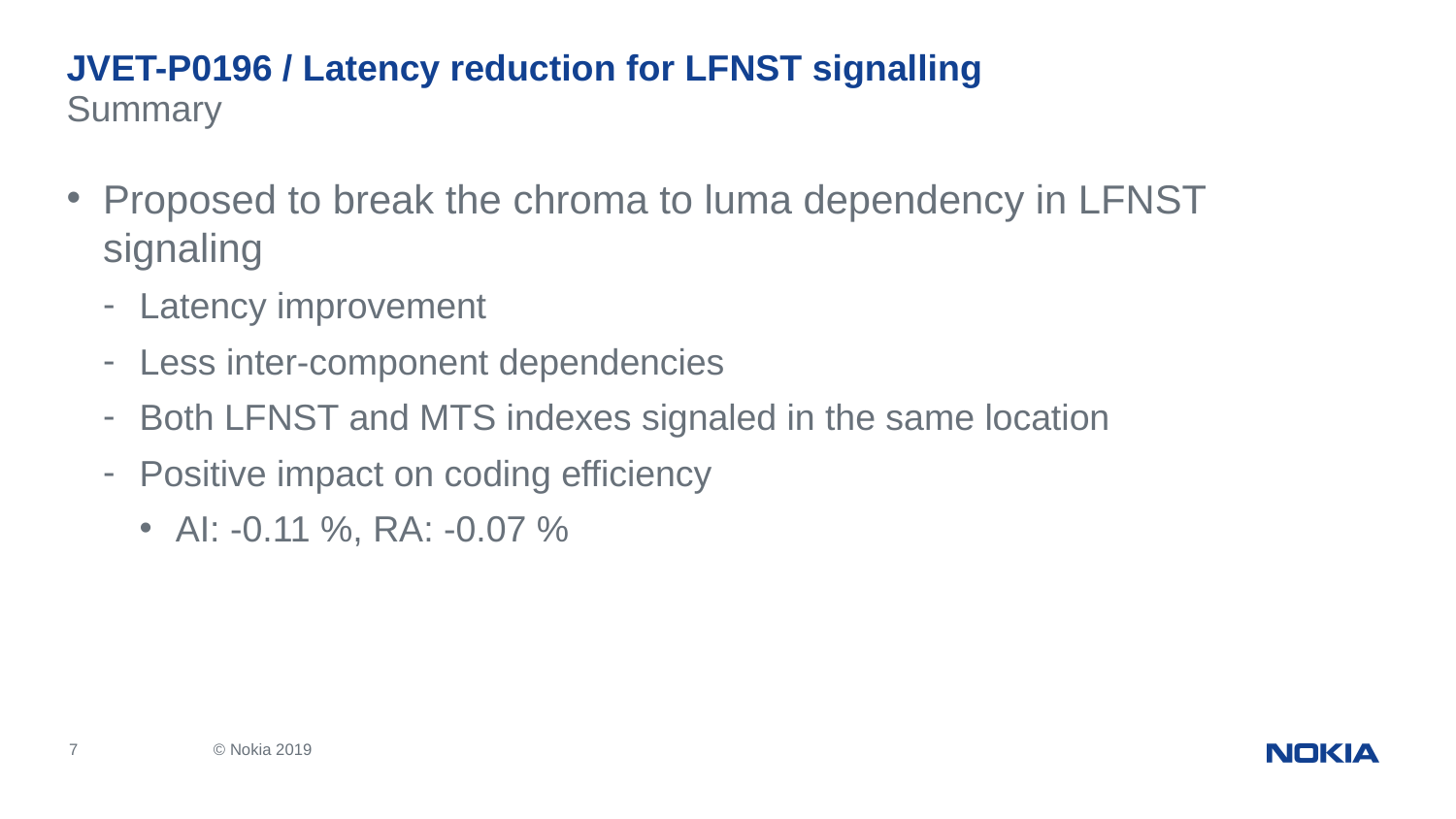

# JVET-P0196 / Latency reduction for LFNST signalling
Summary
Proposed to break the chroma to luma dependency in LFNST signaling
Latency improvement
Less inter-component dependencies
Both LFNST and MTS indexes signaled in the same location
Positive impact on coding efficiency
AI: -0.11 %, RA: -0.07 %